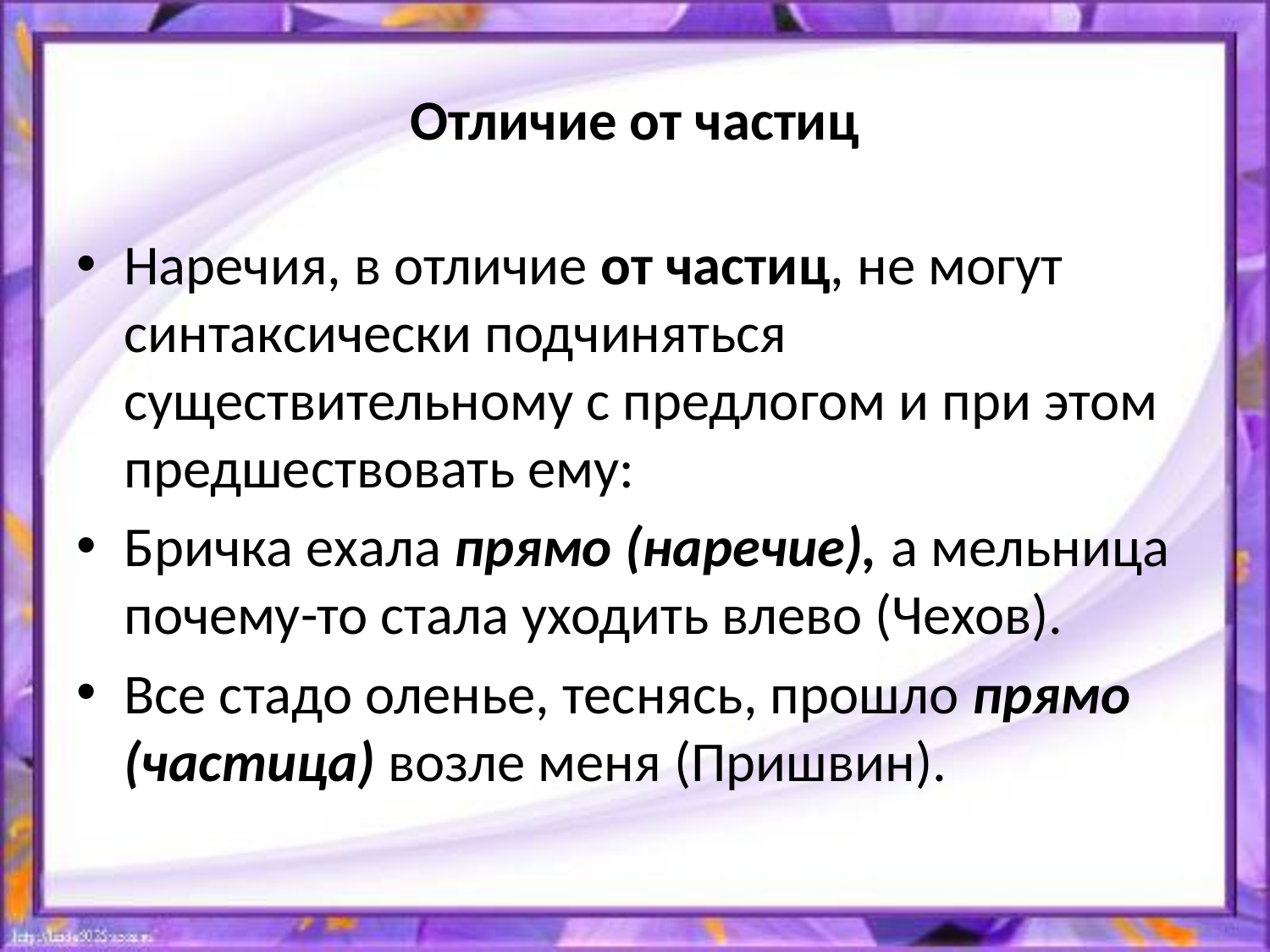

# Отличие от частиц
Наречия, в отличие от частиц, не могут синтаксически подчиняться существительному с предлогом и при этом предшествовать ему:
Бричка ехала прямо (наречие), а мельница почему-то стала уходить влево (Чехов).
Все стадо оленье, теснясь, прошло прямо (частица) возле меня (Пришвин).